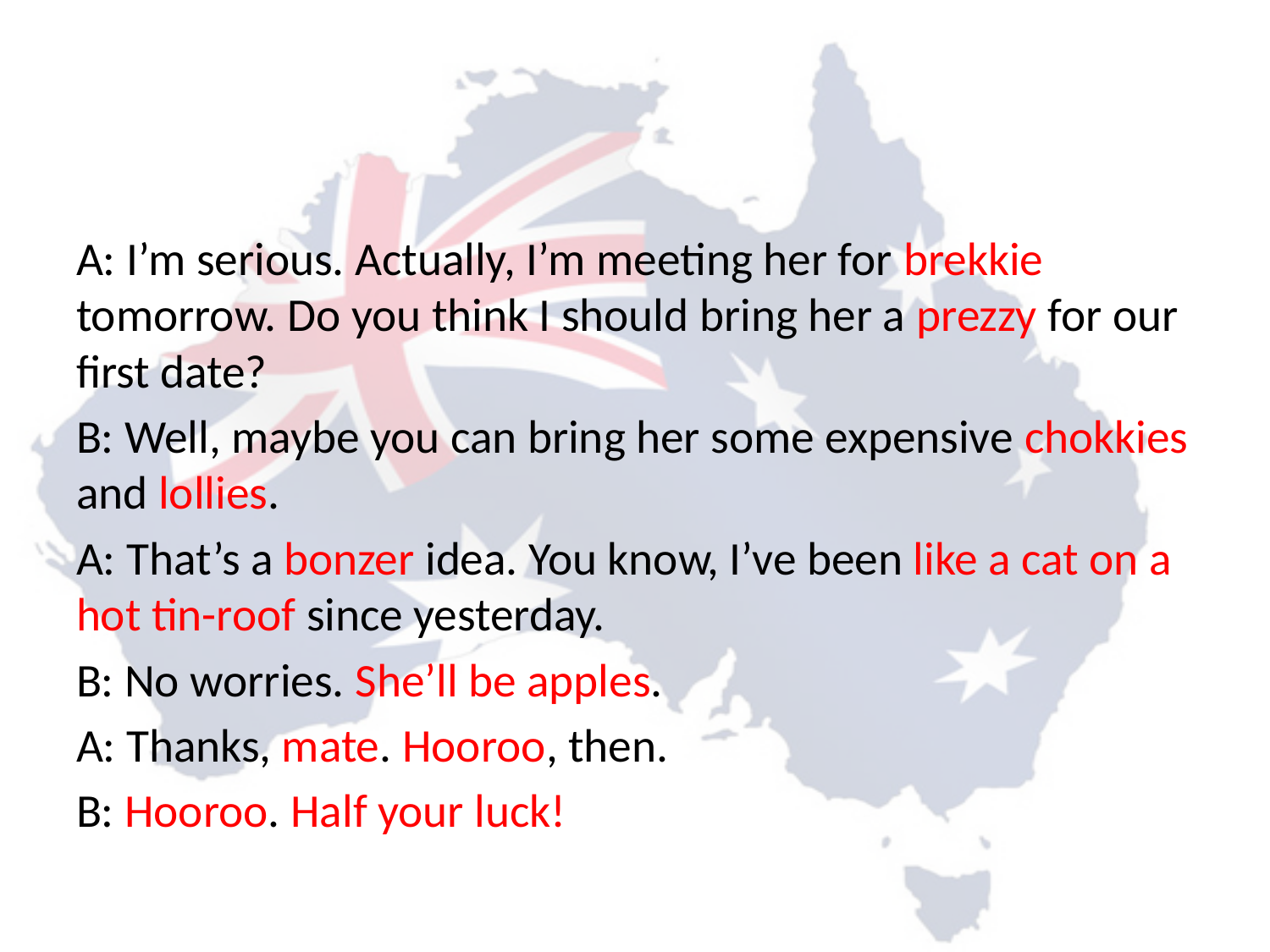

#
A: I’m serious. Actually, I’m meeting her for brekkie tomorrow. Do you think I should bring her a prezzy for our first date?
B: Well, maybe you can bring her some expensive chokkies and lollies.
A: That’s a bonzer idea. You know, I’ve been like a cat on a hot tin-roof since yesterday.
B: No worries. She’ll be apples.
A: Thanks, mate. Hooroo, then.
B: Hooroo. Half your luck!